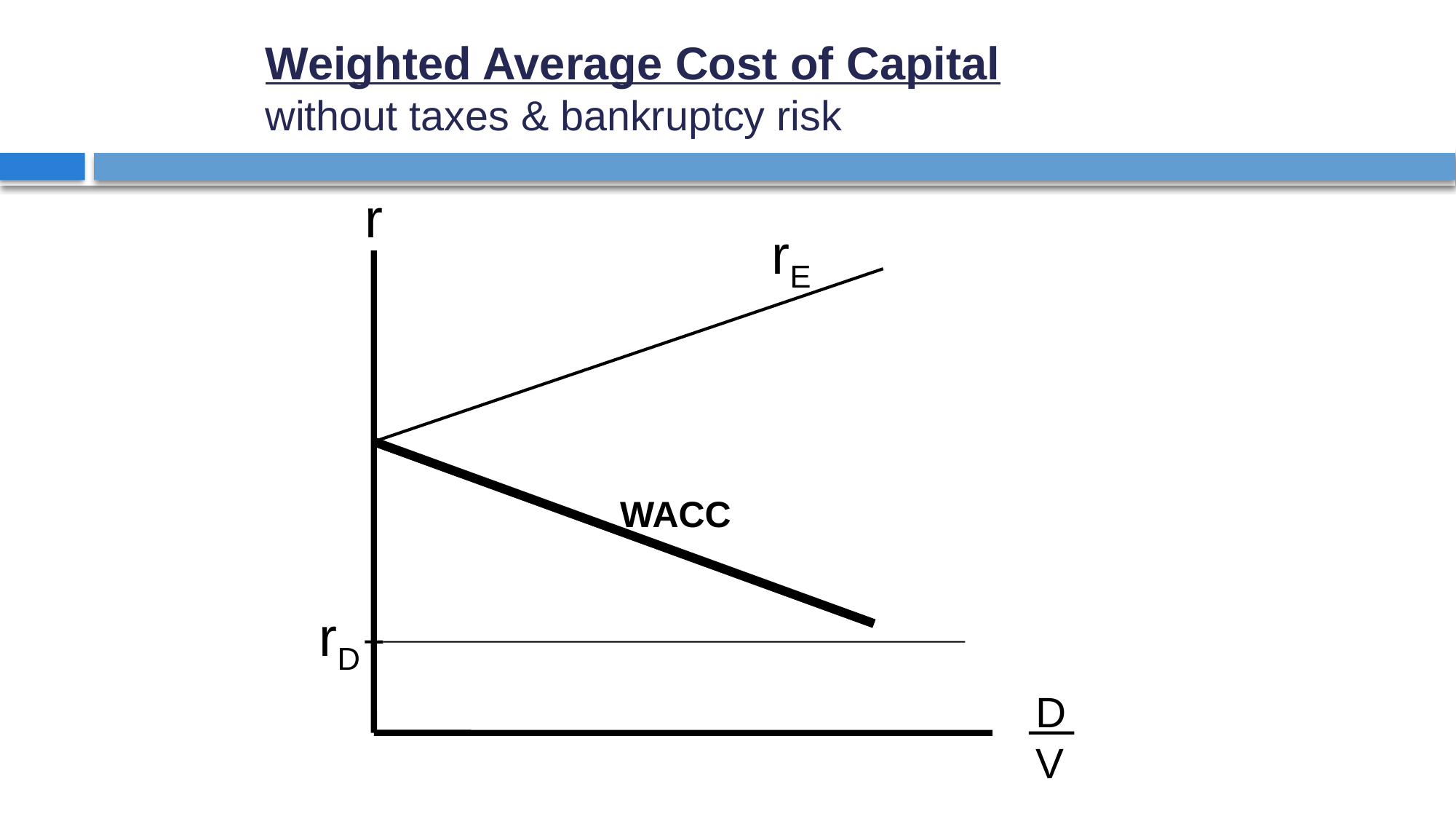

# Weighted Average Cost of Capital without taxes & bankruptcy risk
r
rE

WACC
rD

D
V